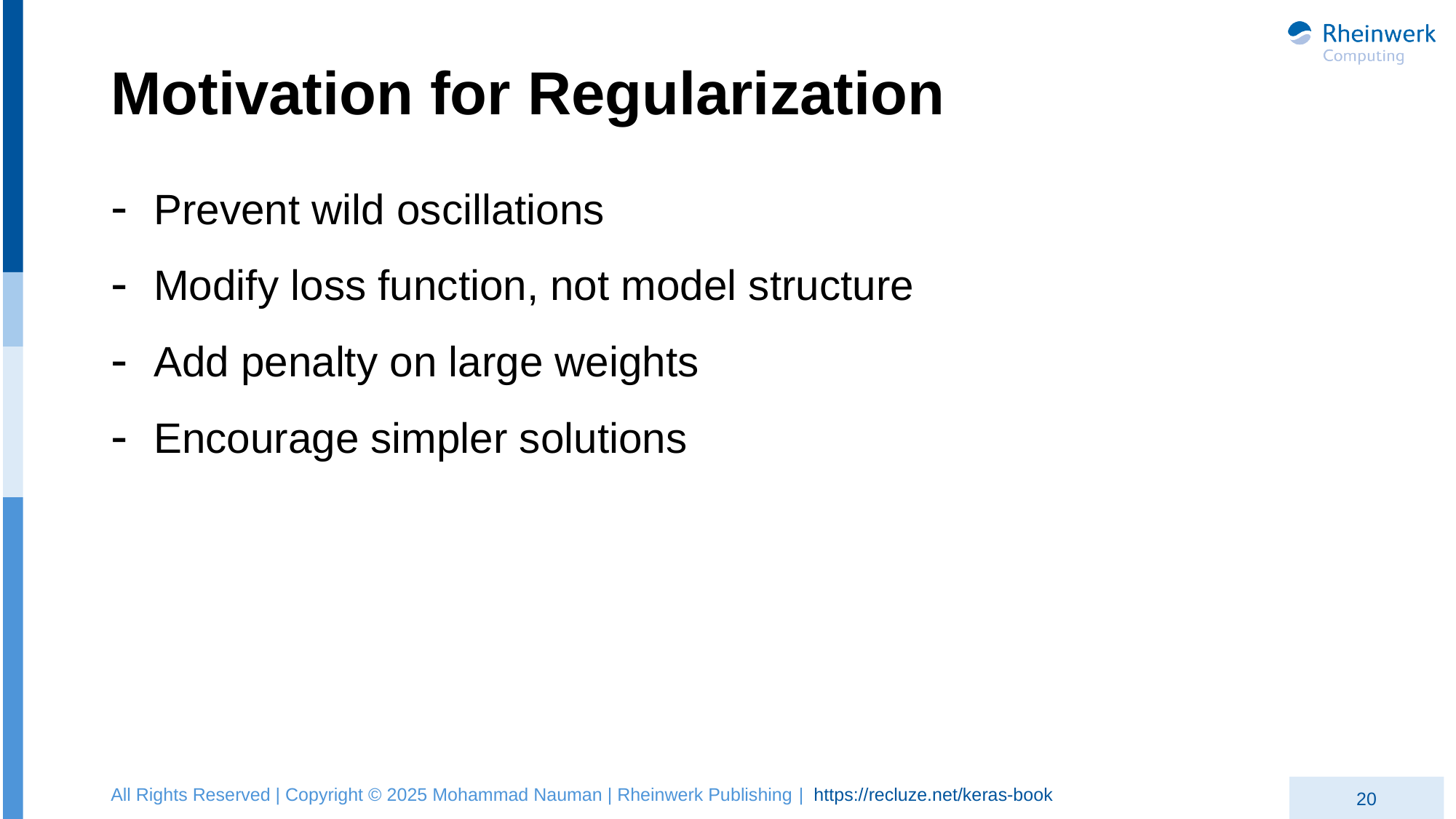

# Motivation for Regularization
Prevent wild oscillations
Modify loss function, not model structure
Add penalty on large weights
Encourage simpler solutions